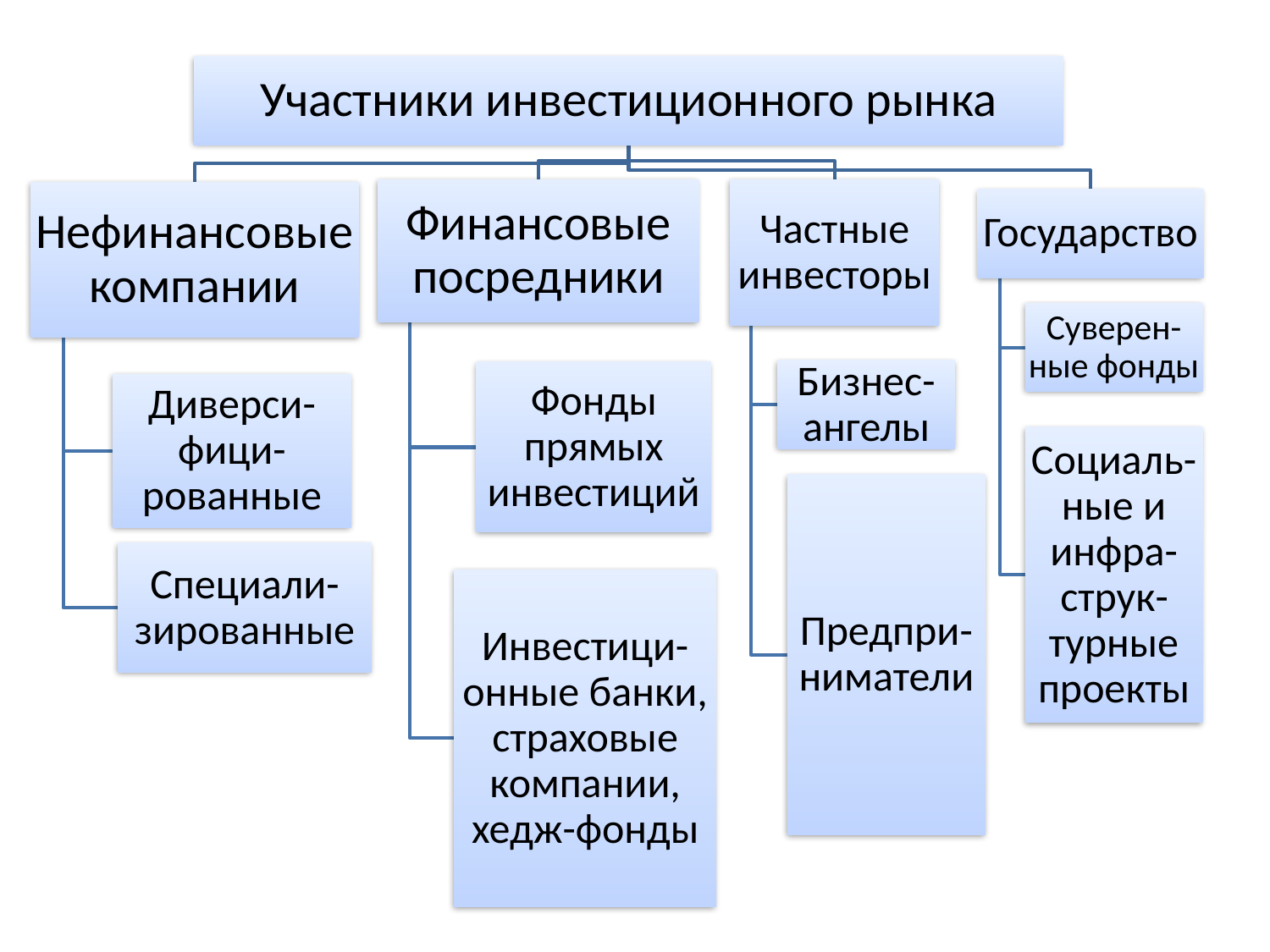

Участники инвестиционного рынка
Нефинансовые компании
Диверси-фици-рованные
Специали-зированные
Финансовые посредники
Фонды прямых инвестиций
Инвестици-онные банки, страховые компании, хедж-фонды
Частные инвесторы
Бизнес-ангелы
Предпри-ниматели
Государство
Суверен-ные фонды
Социаль-ные и инфра-струк-турные проекты